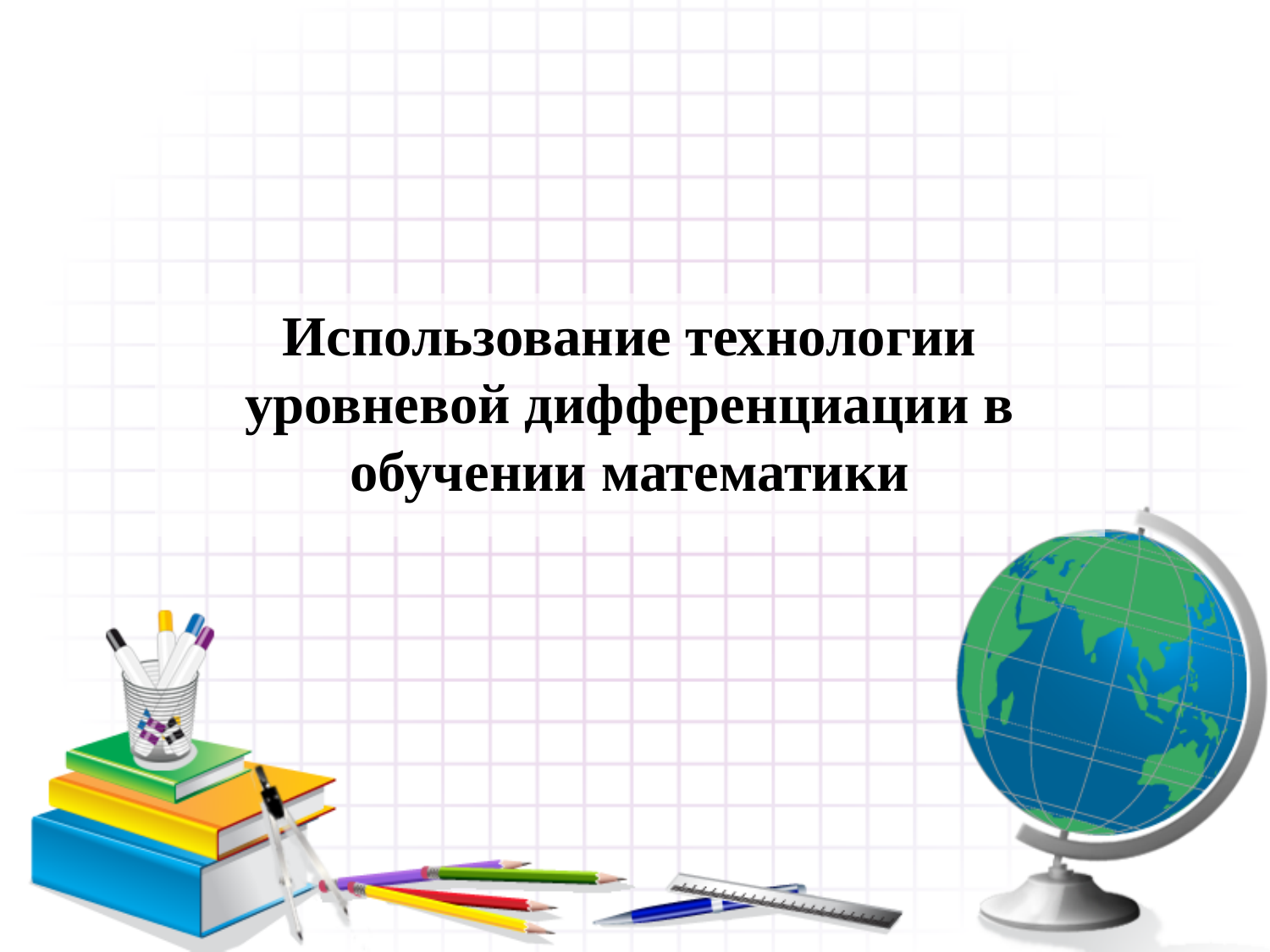

#
Использование технологии уровневой дифференциации в обучении математики